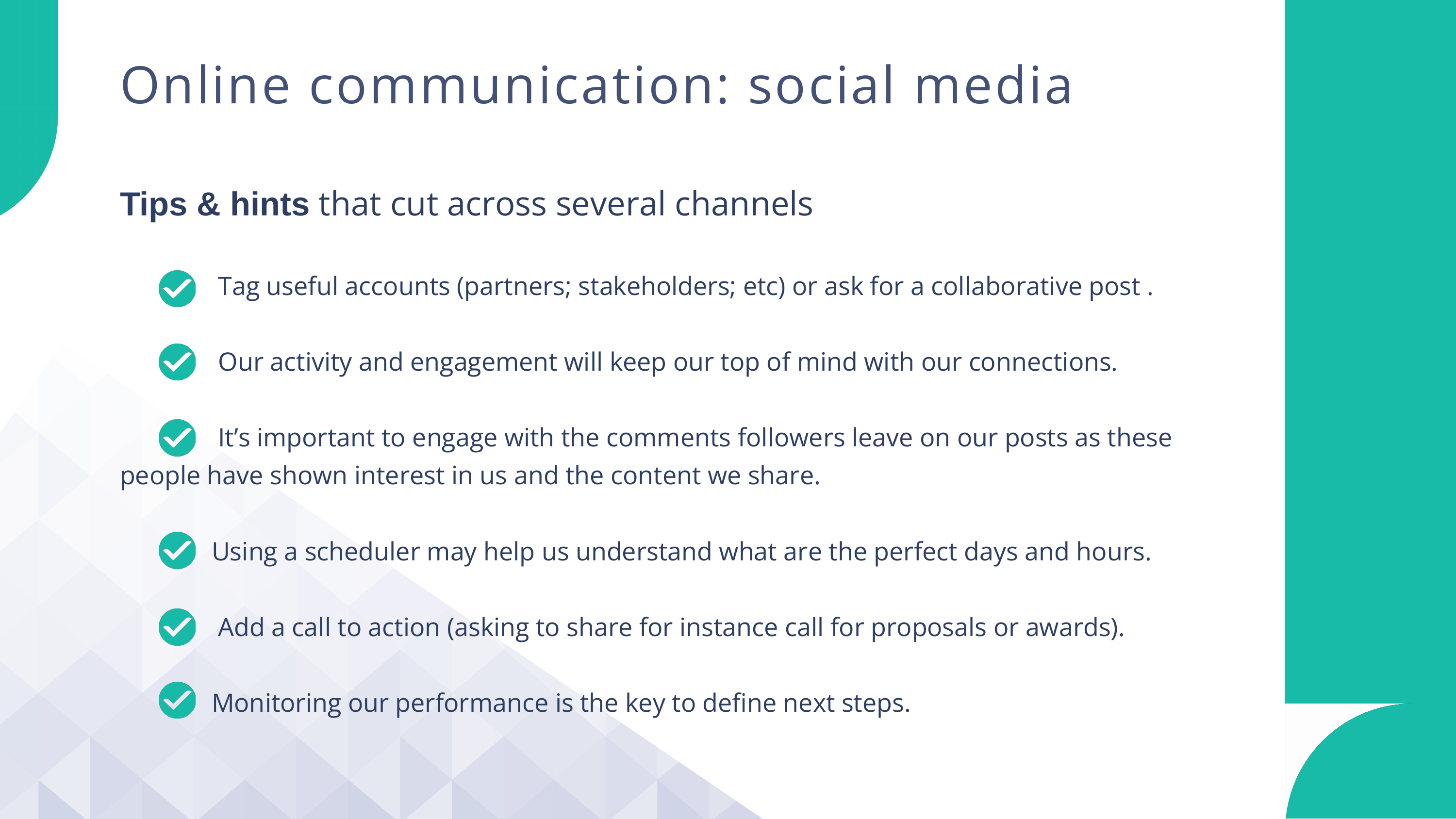

Online communication: social media
Tips & hints that cut across several channels

               Tag useful accounts (partners; stakeholders; etc) or ask for a collaborative post .

               Our activity and engagement will keep our top of mind with our connections.

               It’s important to engage with the comments followers leave on our posts as these people have shown interest in us and the content we share.

              Using a scheduler may help us understand what are the perfect days and hours.

               Add a call to action (asking to share for instance call for proposals or awards).

              Monitoring our performance is the key to define next steps.